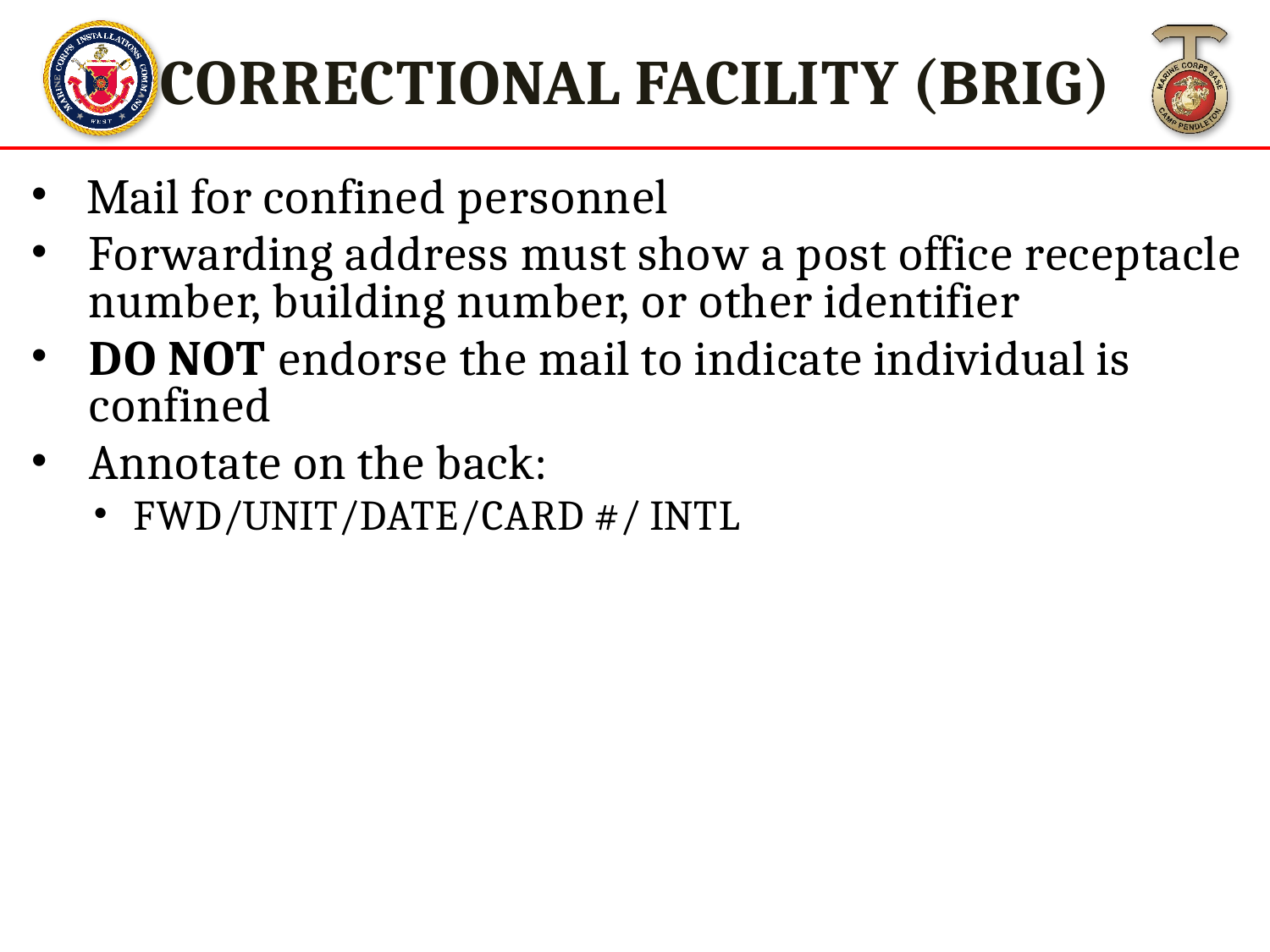

CORRECTIONAL FACILITY (BRIG)
Mail for confined personnel
Forwarding address must show a post office receptacle number, building number, or other identifier
DO NOT endorse the mail to indicate individual is confined
Annotate on the back:
FWD/UNIT/DATE/CARD #/ INTL